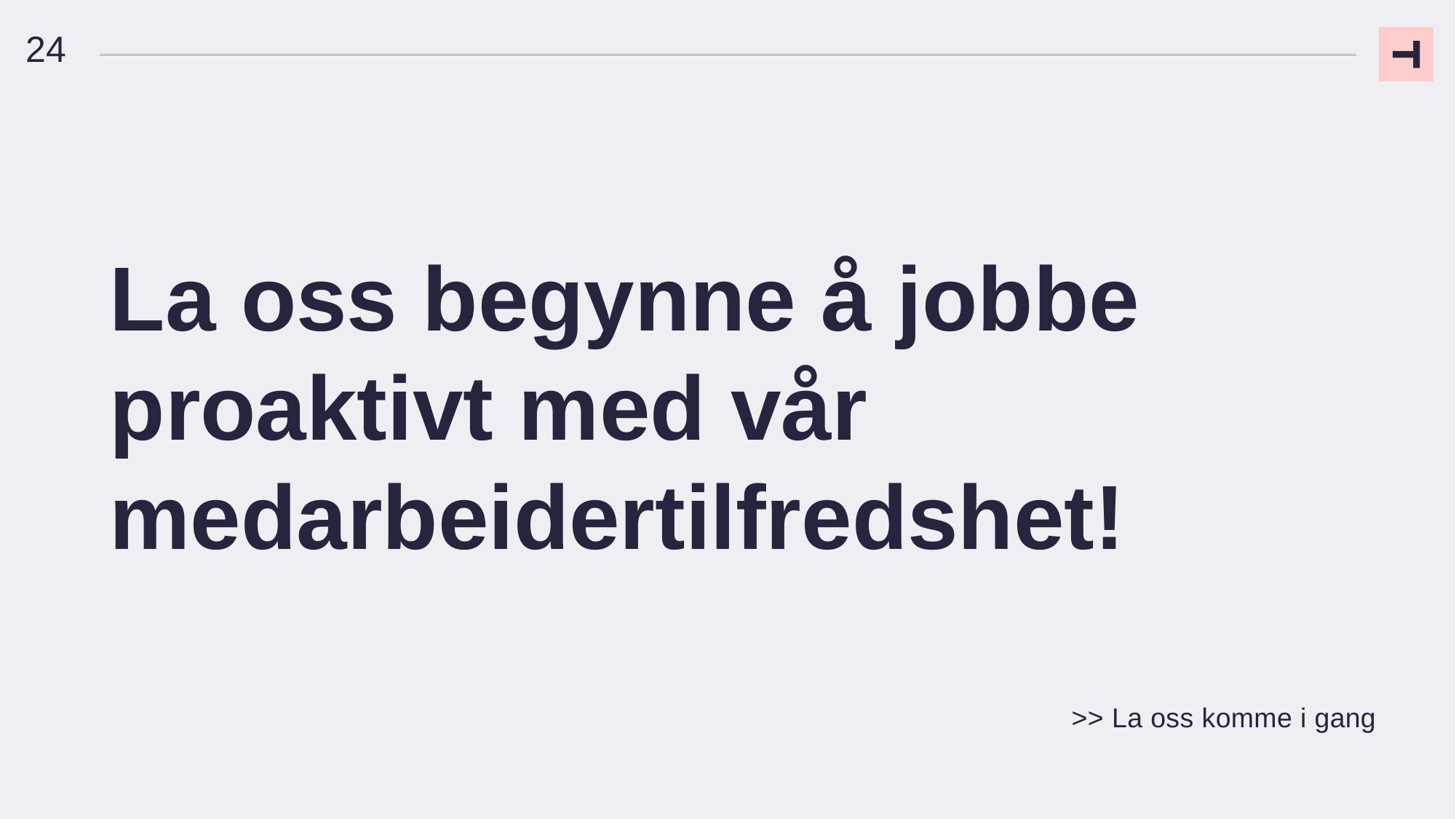

24
La oss begynne å jobbe proaktivt med vår medarbeidertilfredshet!
>> La oss komme i gang